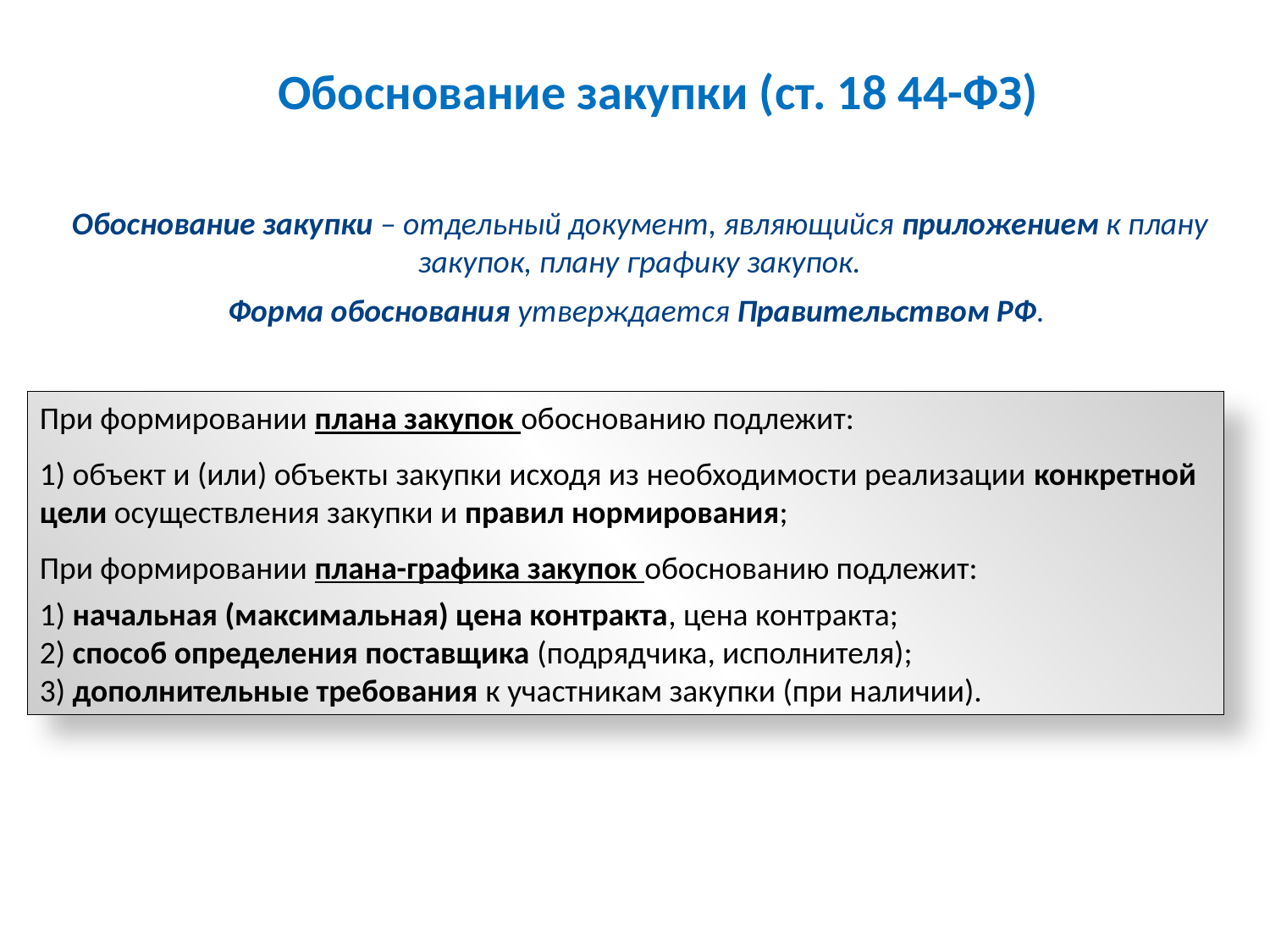

Обоснование закупки (ст. 18 44-ФЗ)
Обоснование закупки – отдельный документ, являющийся приложением к плану закупок, плану графику закупок.

Форма обоснования утверждается Правительством РФ.
При формировании плана закупок обоснованию подлежит:
1) объект и (или) объекты закупки исходя из необходимости реализации конкретной цели осуществления закупки и правил нормирования;
При формировании плана-графика закупок обоснованию подлежит:
1) начальная (максимальная) цена контракта, цена контракта;
2) способ определения поставщика (подрядчика, исполнителя);
3) дополнительные требования к участникам закупки (при наличии).